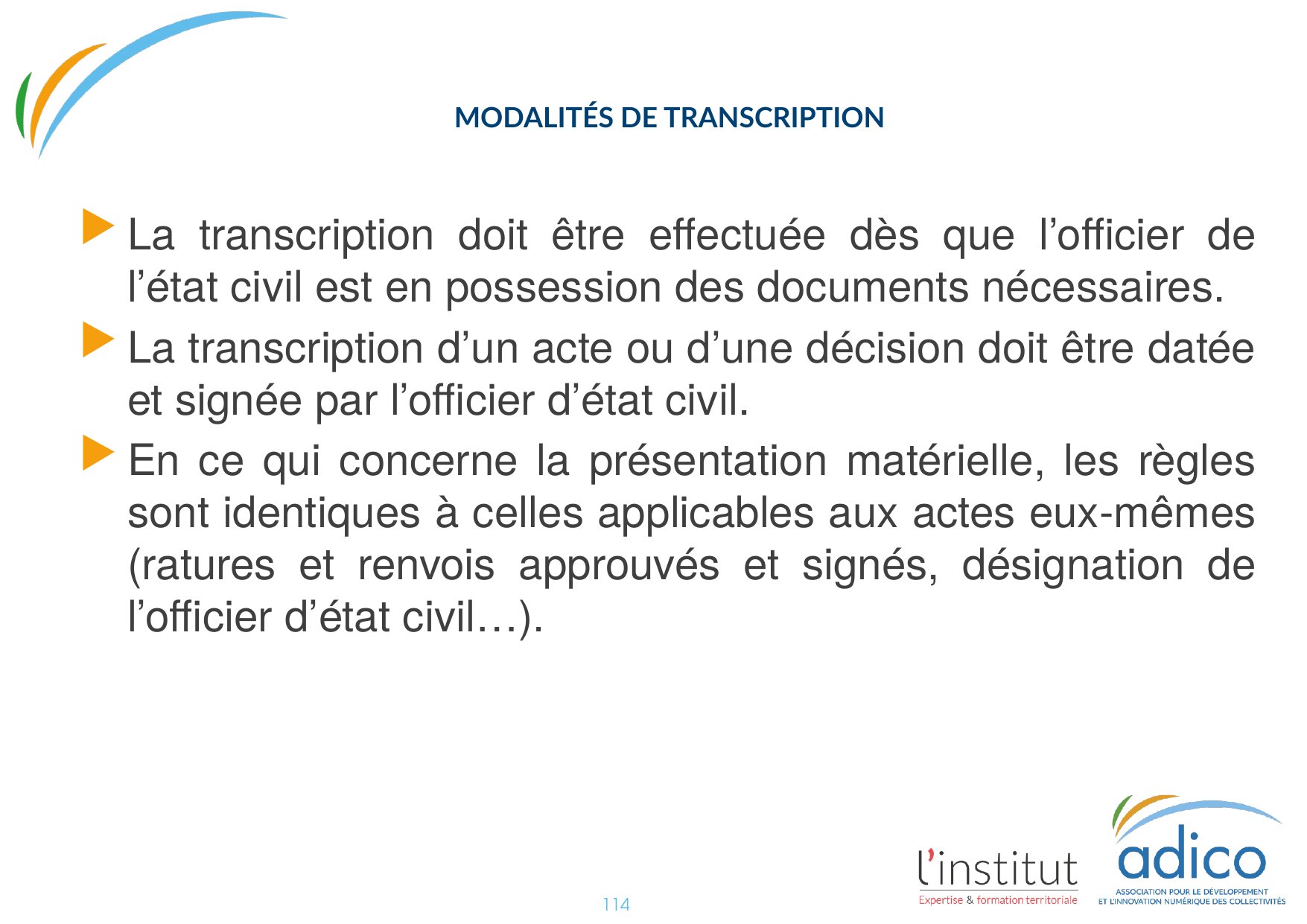

#
MODALITÉS DE TRANSCRIPTION

La transcription doit être effectuée dès que l’officier de l’état civil est en possession des documents nécessaires.
La transcription d’un acte ou d’une décision doit être datée et signée par l’officier d’état civil.
En ce qui concerne la présentation matérielle, les règles sont identiques à celles applicables aux actes eux-mêmes (ratures et renvois approuvés et signés, désignation de l’officier d’état civil…).